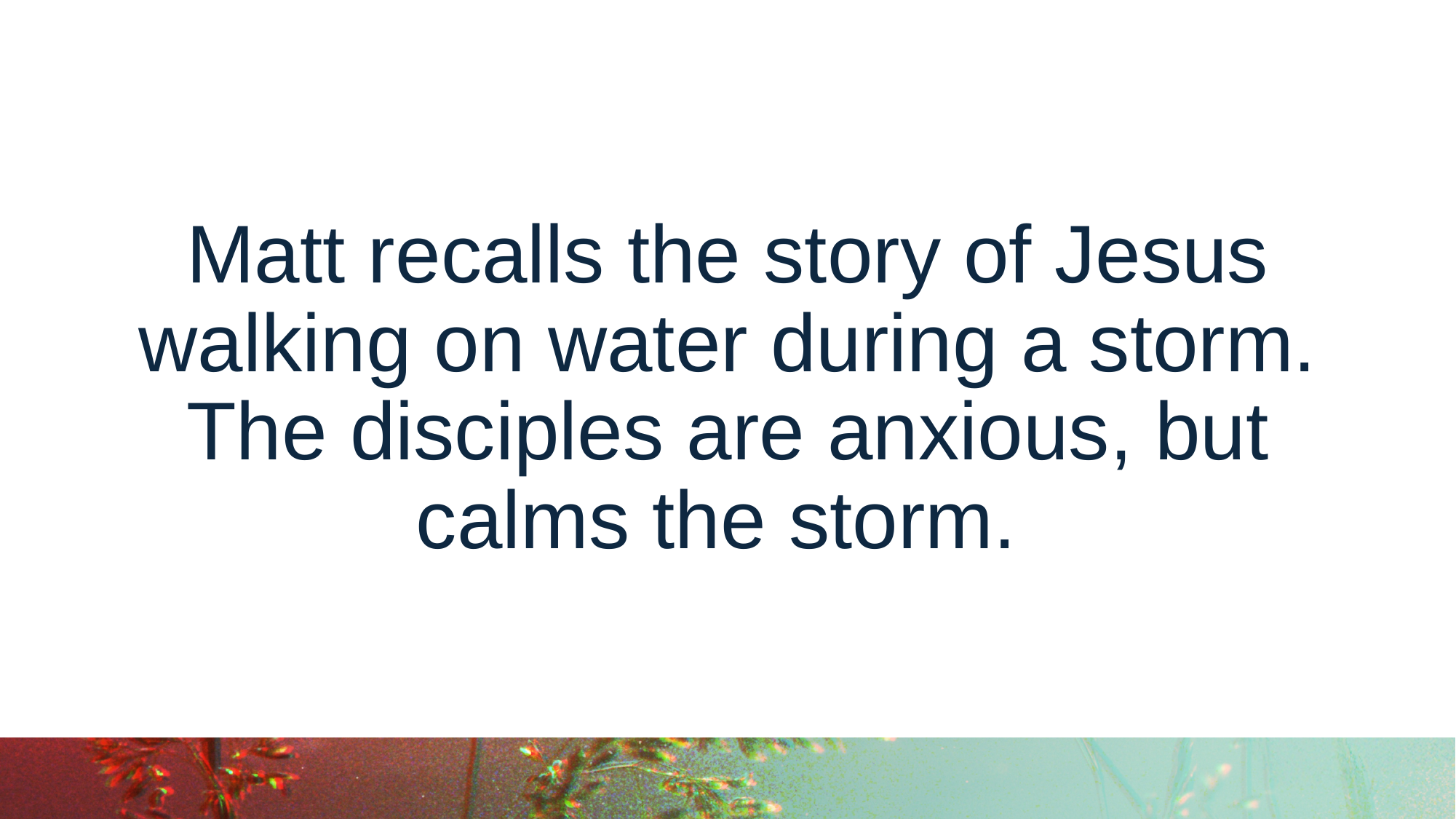

Matt recalls the story of Jesus walking on water during a storm. The disciples are anxious, but calms the storm.